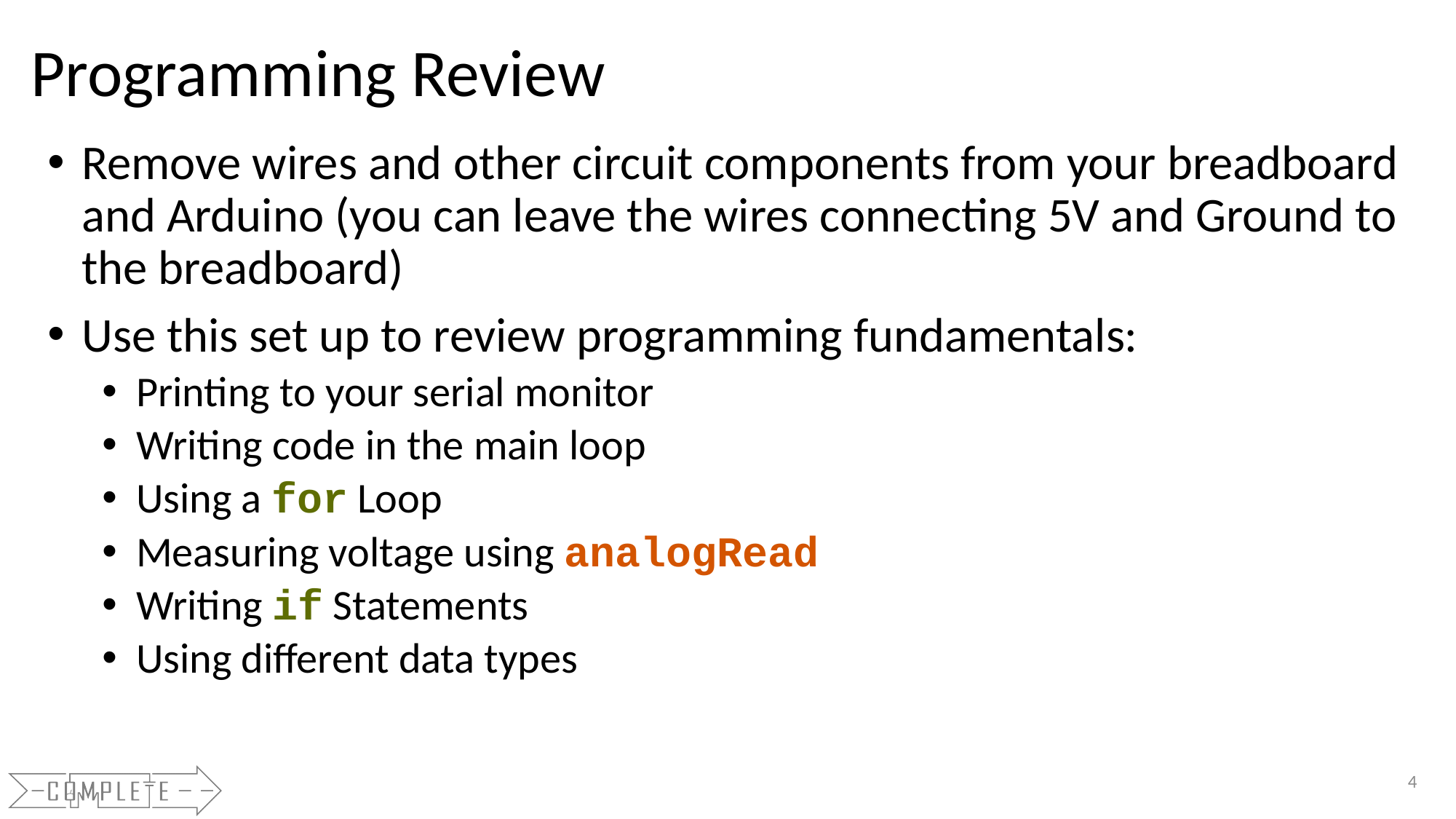

# Programming Review
Remove wires and other circuit components from your breadboard and Arduino (you can leave the wires connecting 5V and Ground to the breadboard)
Use this set up to review programming fundamentals:
Printing to your serial monitor
Writing code in the main loop
Using a for Loop
Measuring voltage using analogRead
Writing if Statements
Using different data types

4